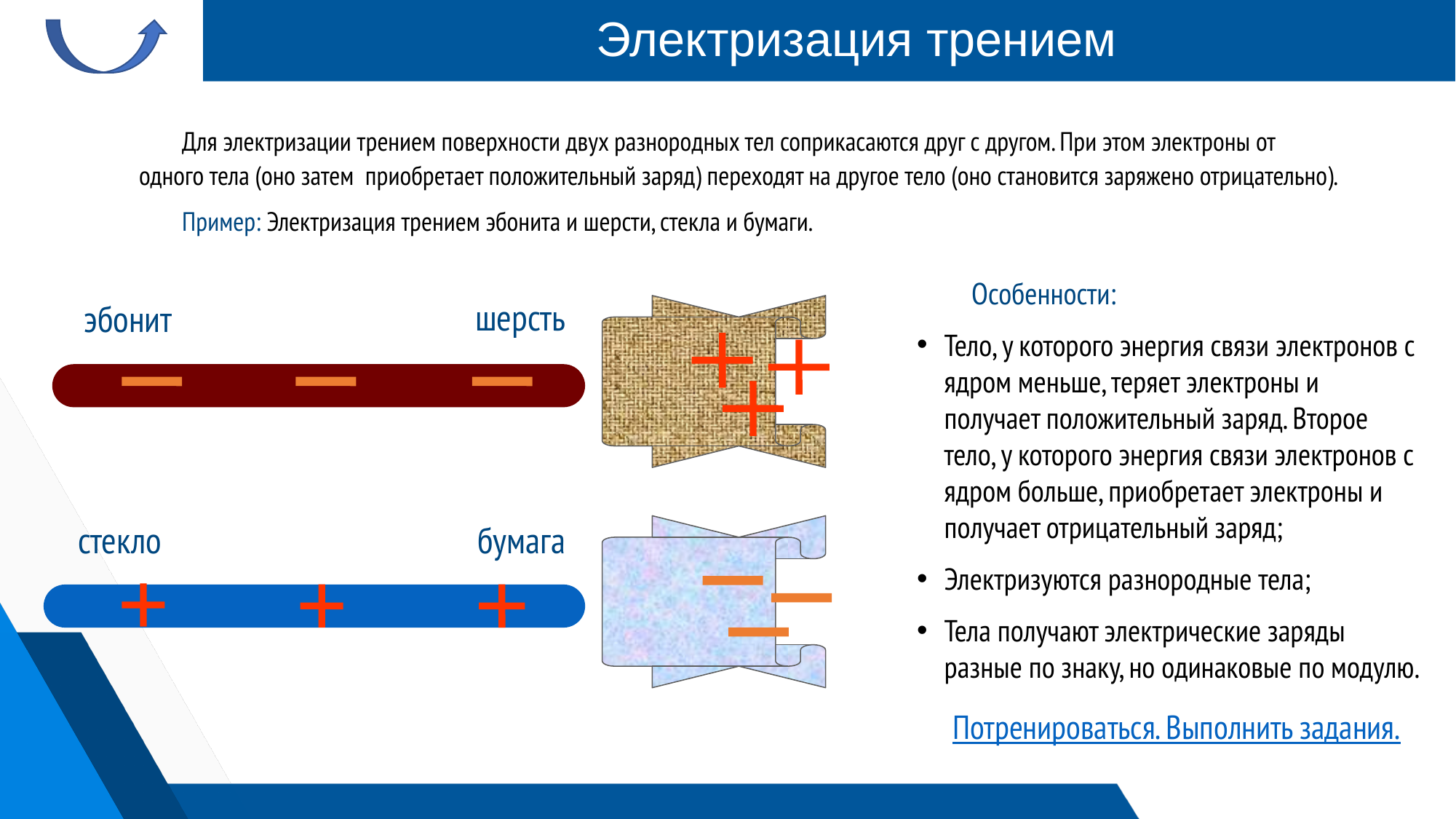

# Электризация трением

Для электризации трением поверхности двух разнородных тел соприкасаются друг с другом. При этом электроны от одного тела (оно затем  приобретает положительный заряд) переходят на другое тело (оно становится заряжено отрицательно).
Пример: Электризация трением эбонита и шерсти, стекла и бумаги.
Особенности:
Тело, у которого энергия связи электронов с ядром меньше, теряет электроны и получает положительный заряд. Второе тело, у которого энергия связи электронов с ядром больше, приобретает электроны и получает отрицательный заряд;
Электризуются разнородные тела;
Тела получают электрические заряды разные по знаку, но одинаковые по модулю.

шерсть
эбонит

бумага
стекло

Потренироваться. Выполнить задания.